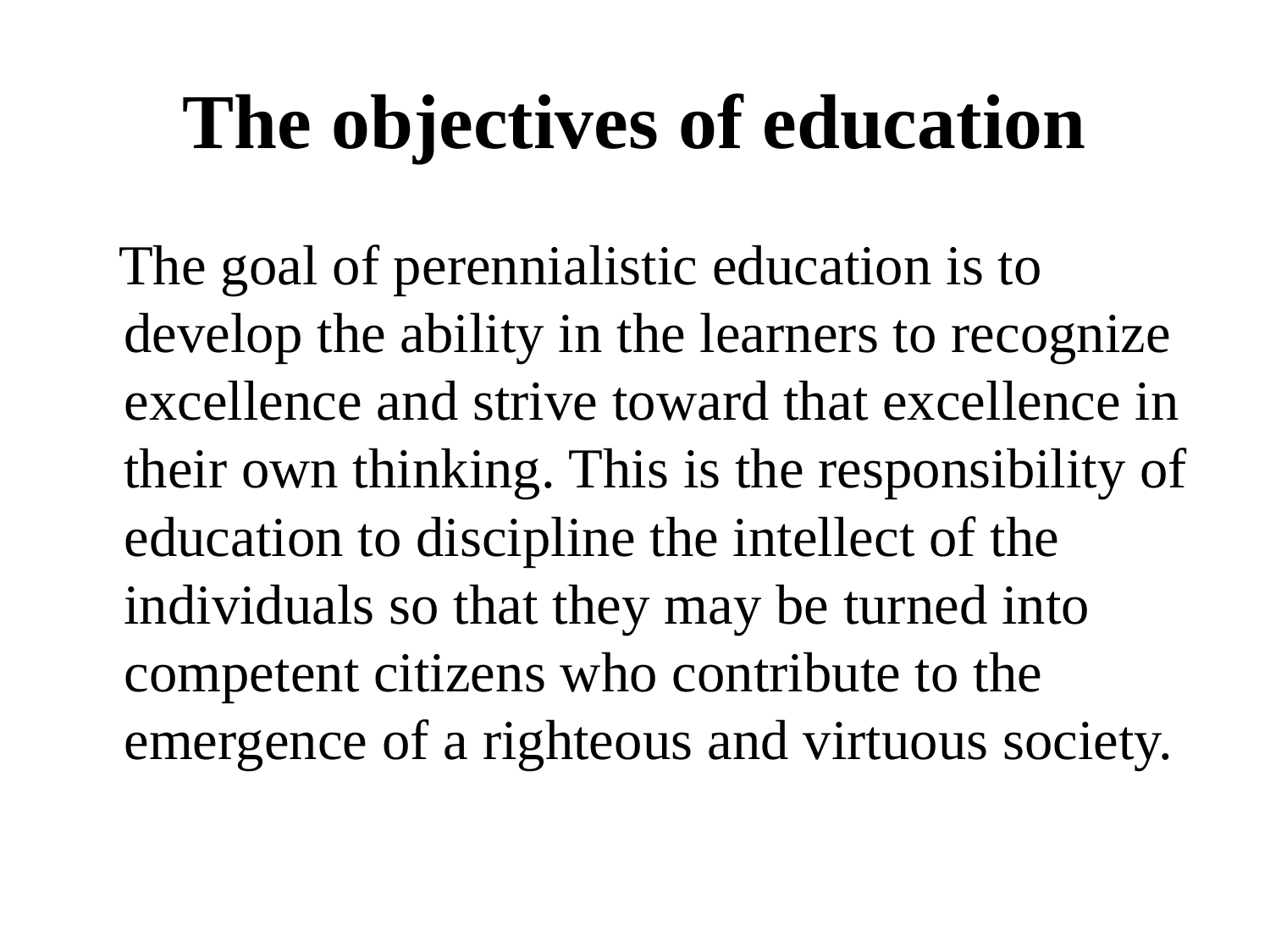

# The objectives of education
   The goal of perennialistic education is to develop the ability in the learners to recognize excellence and strive toward that excellence in their own thinking. This is the responsibility of education to discipline the intellect of the individuals so that they may be turned into competent citizens who contribute to the emergence of a righteous and virtuous society.